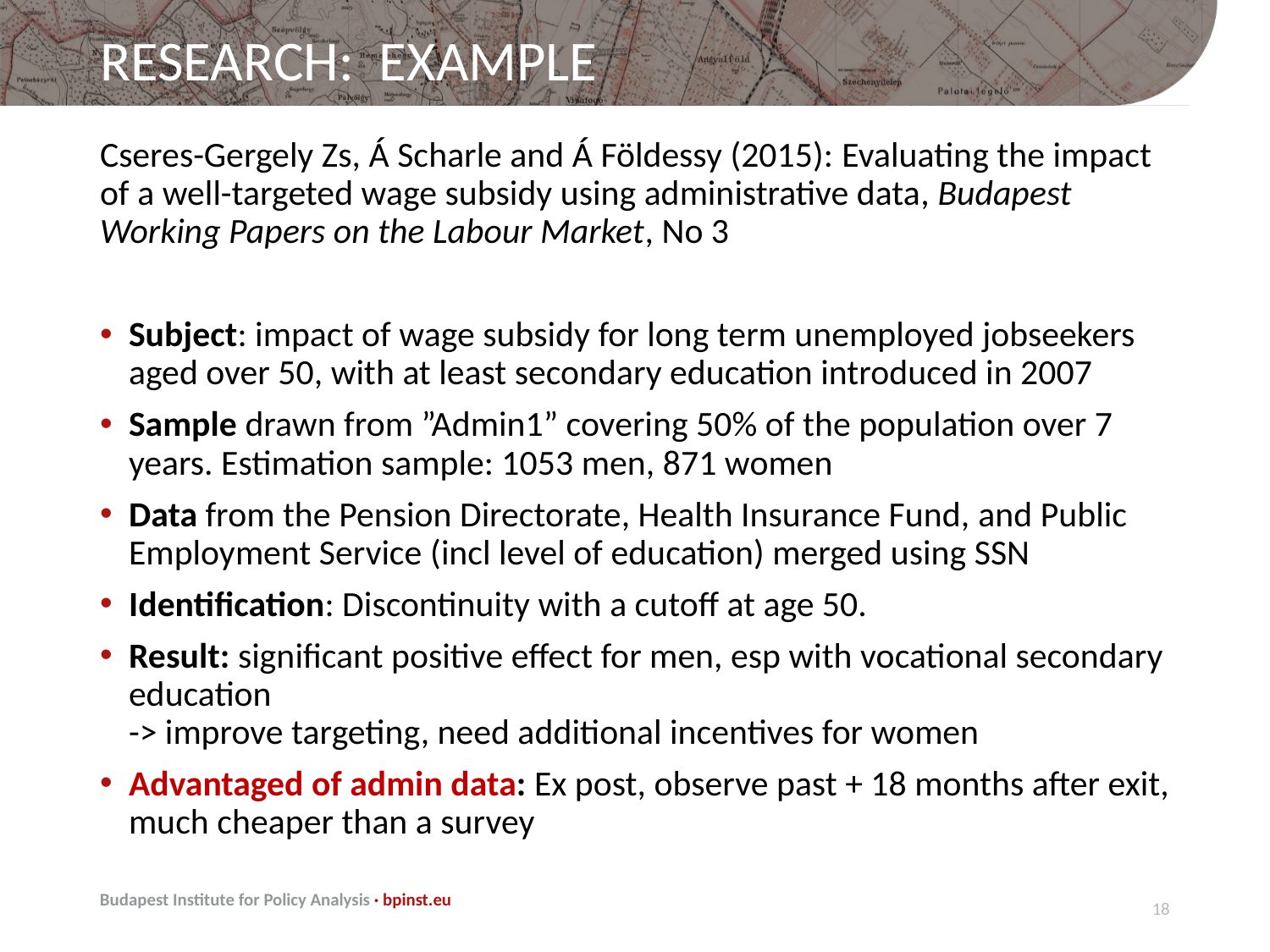

# Research:  example
Cseres-Gergely Zs, Á Scharle and Á Földessy (2015): Evaluating the impact of a well-targeted wage subsidy using administrative data, Budapest Working Papers on the Labour Market, No 3

Subject: impact of wage subsidy for long term unemployed jobseekers aged over 50, with at least secondary education introduced in 2007
Sample drawn from ”Admin1” covering 50% of the population over 7 years. Estimation sample: 1053 men, 871 women
Data from the Pension Directorate, Health Insurance Fund, and Public Employment Service (incl level of education) merged using SSN
Identification: Discontinuity with a cutoff at age 50.
Result: significant positive effect for men, esp with vocational secondary education
-> improve targeting, need additional incentives for women
Advantaged of admin data: Ex post, observe past + 18 months after exit, much cheaper than a survey

18